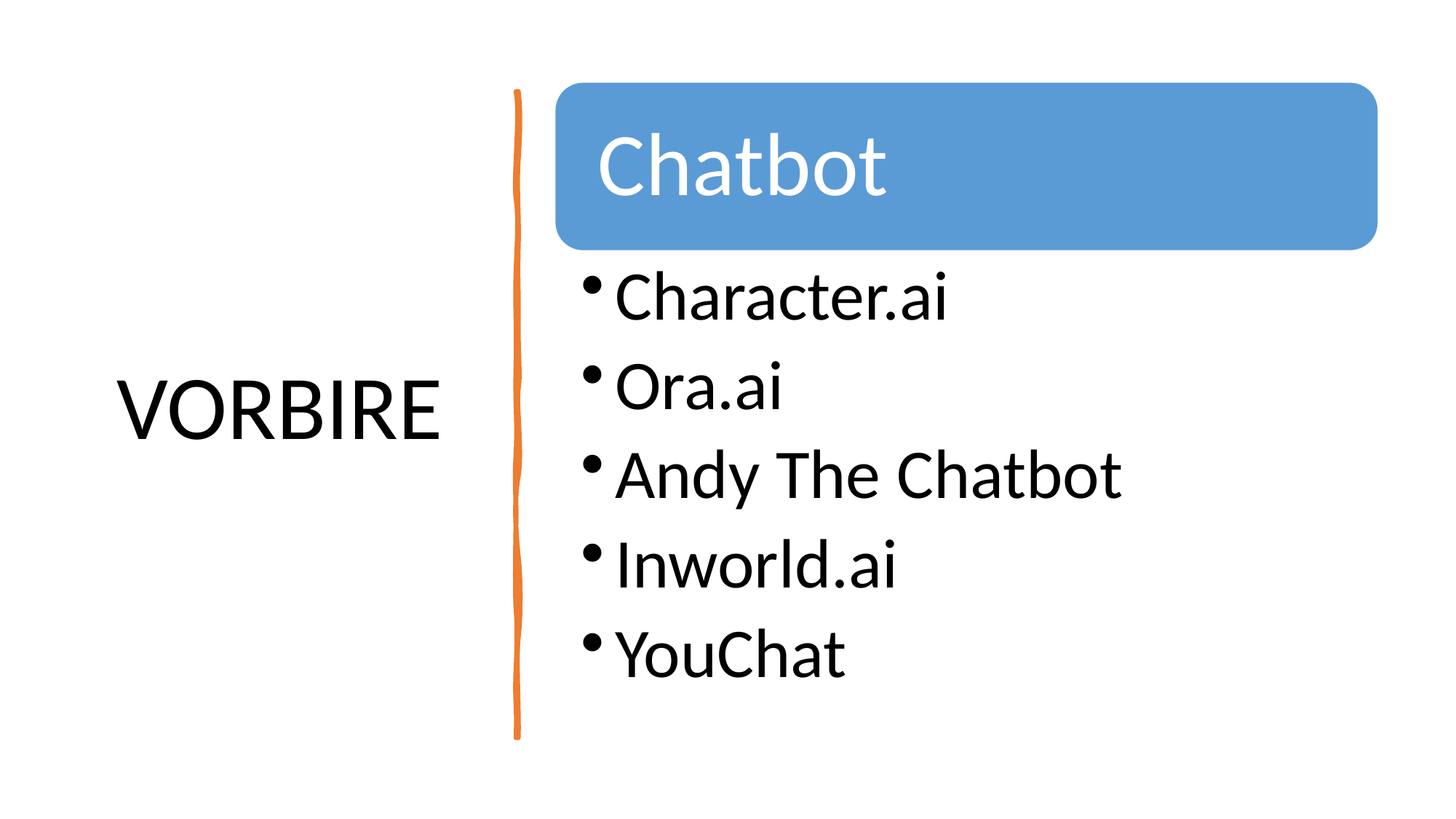

Chatbot
Character.ai
Ora.ai
Andy The Chatbot
Inworld.ai
YouChat
# VORBIRE